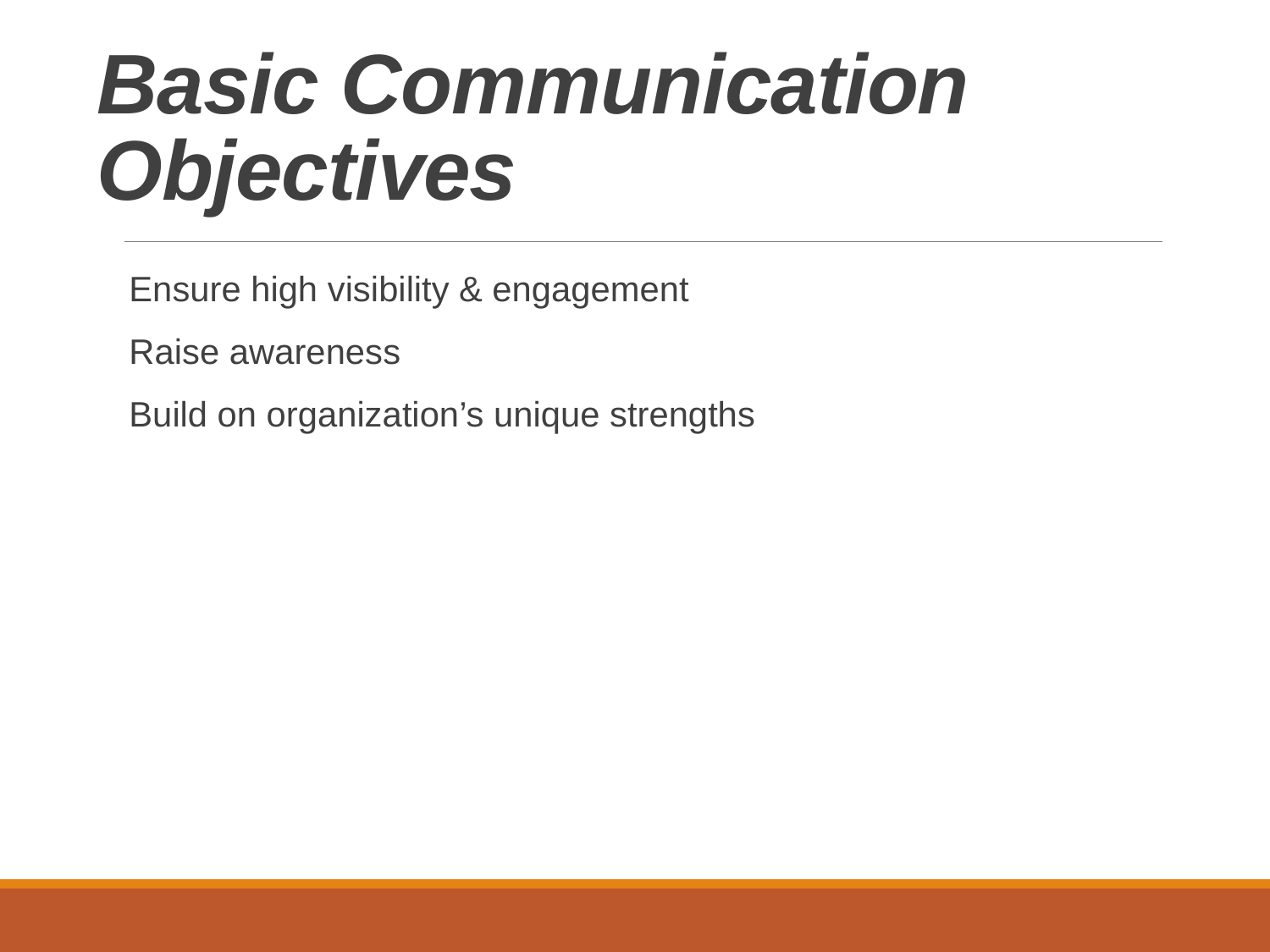

# Basic Communication Objectives
Ensure high visibility & engagement
Raise awareness
Build on organization’s unique strengths